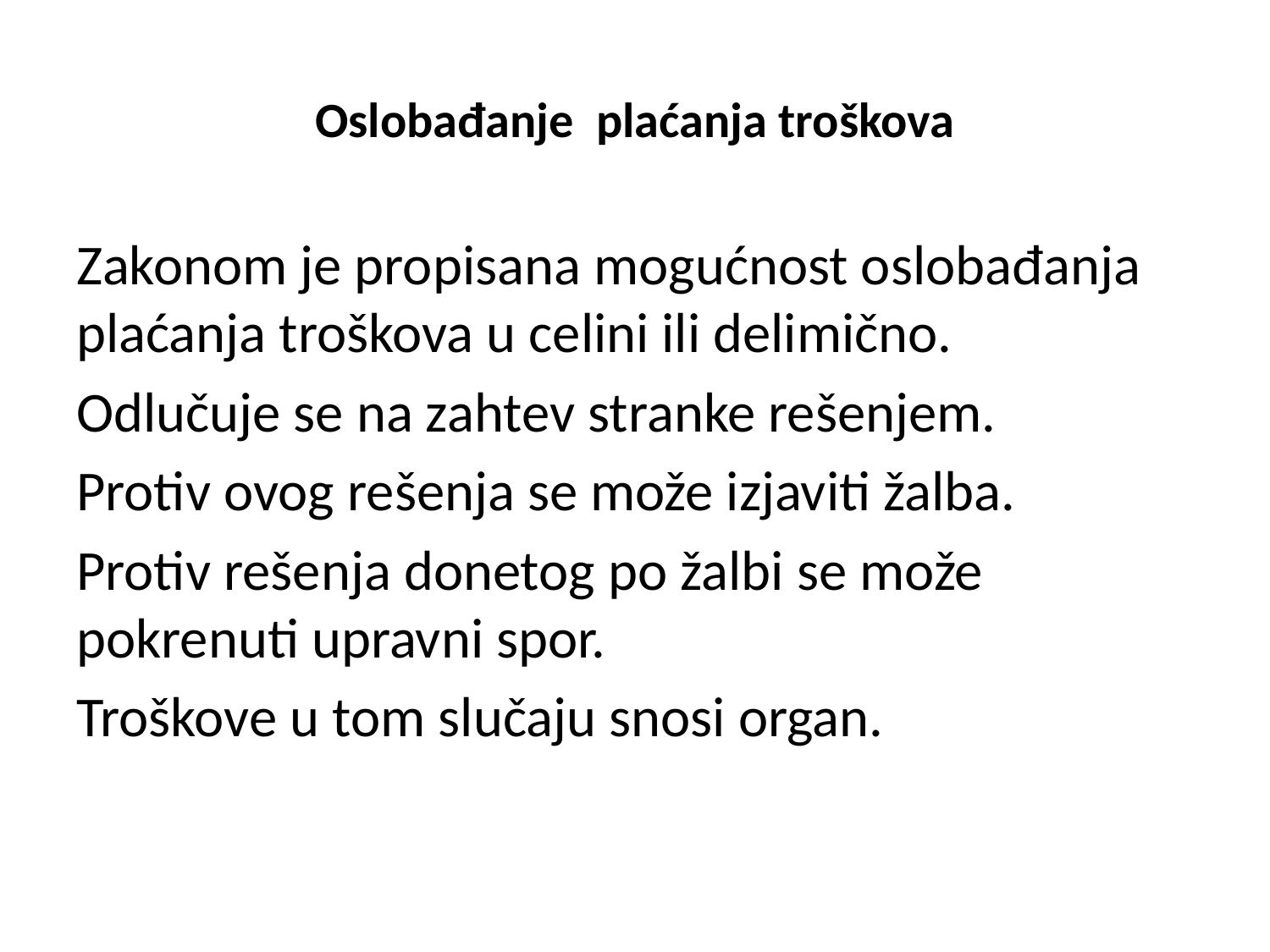

# Oslobađanje  plaćanja troškova
Zakonom je propisana mogućnost oslobađanja plaćanja troškova u celini ili delimično.
Odlučuje se na zahtev stranke rešenjem.
Protiv ovog rešenja se može izjaviti žalba.
Protiv rešenja donetog po žalbi se može pokrenuti upravni spor.
Troškove u tom slučaju snosi organ.